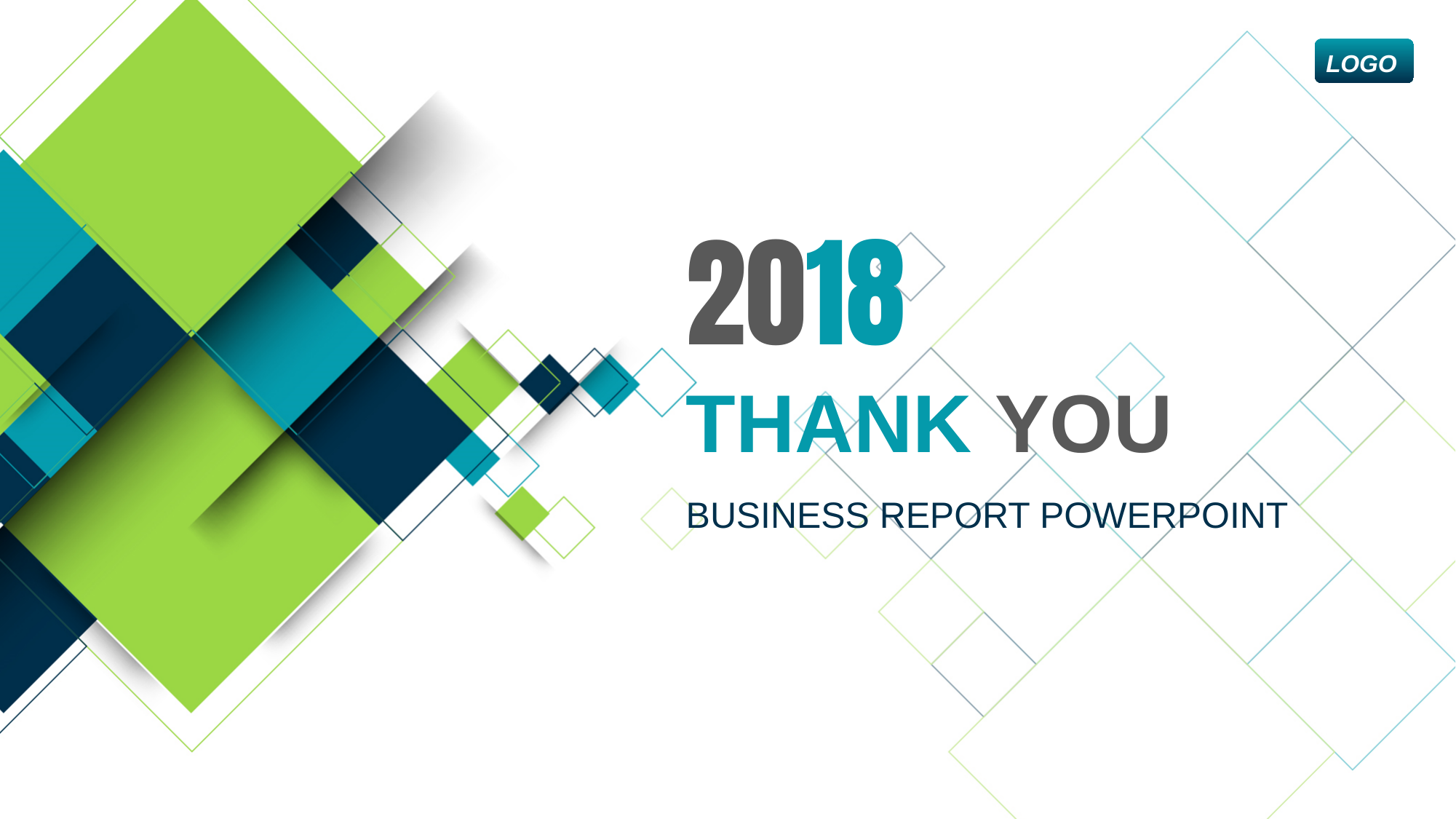

LOGO
2018
Thank you
BUSINESS REPORT POWERPOINT